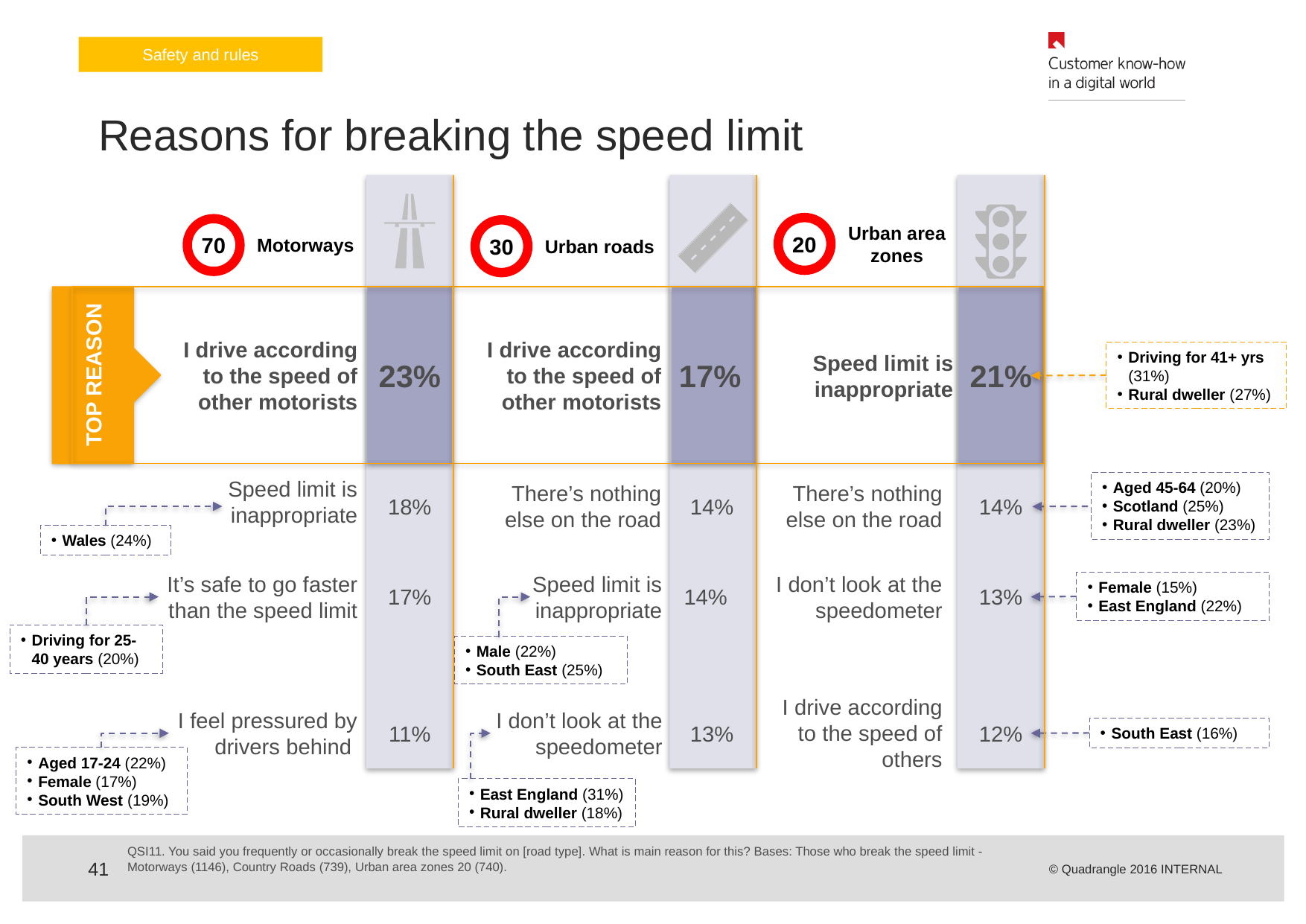

Safety and rules
Reasons for breaking the speed limit

Urban area zones
20
70
Motorways
30
Urban roads
TOP REASON

I drive according to the speed of other motorists
I drive according to the speed of other motorists
Driving for 41+ yrs (31%)
Rural dweller (27%)
Speed limit is inappropriate

23%
17%
21%
Speed limit is inappropriate
Aged 45-64 (20%)
Scotland (25%)
Rural dweller (23%)
There’s nothing else on the road
There’s nothing else on the road

18%
14%
14%
Wales (24%)
It’s safe to go faster than the speed limit
Speed limit is inappropriate
I don’t look at the speedometer

Female (15%)
East England (22%)
17%
14%
13%
Driving for 25-40 years (20%)
Male (22%)
South East (25%)

I drive according to the speed of others
I feel pressured by drivers behind
I don’t look at the speedometer

11%
13%
12%
South East (16%)
Aged 17-24 (22%)
Female (17%)
South West (19%)
East England (31%)
Rural dweller (18%)

QSI11. You said you frequently or occasionally break the speed limit on [road type]. What is main reason for this? Bases: Those who break the speed limit - Motorways (1146), Country Roads (739), Urban area zones 20 (740).